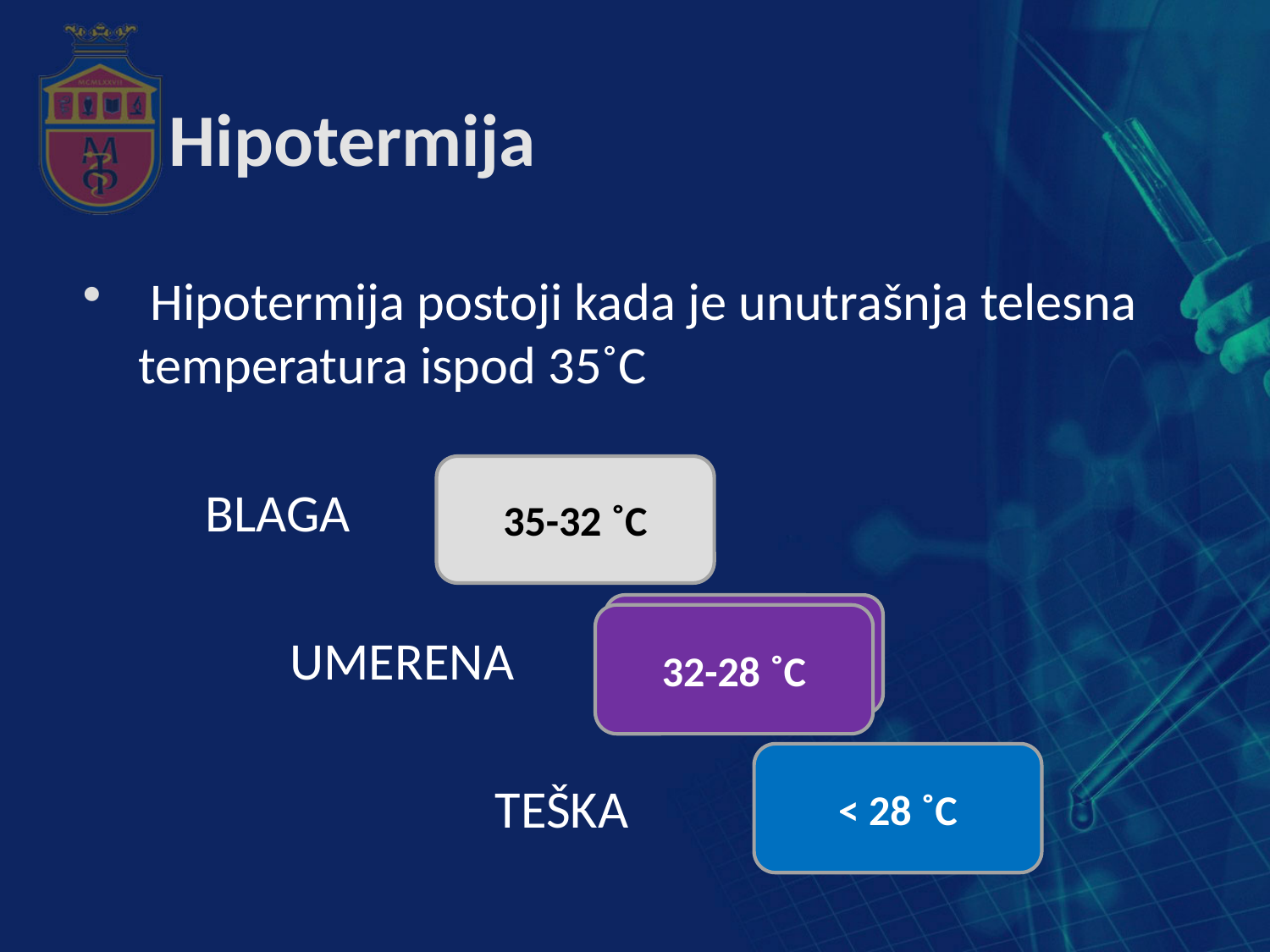

# Hipotermija
 Hipotermija postoji kada je unutrašnja telesna temperatura ispod 35˚C

          BLAGA

                 UMERENA

                                  TEŠKA
35-32 ˚C
32-28 ˚C
32-28 ˚C
< 28 ˚C